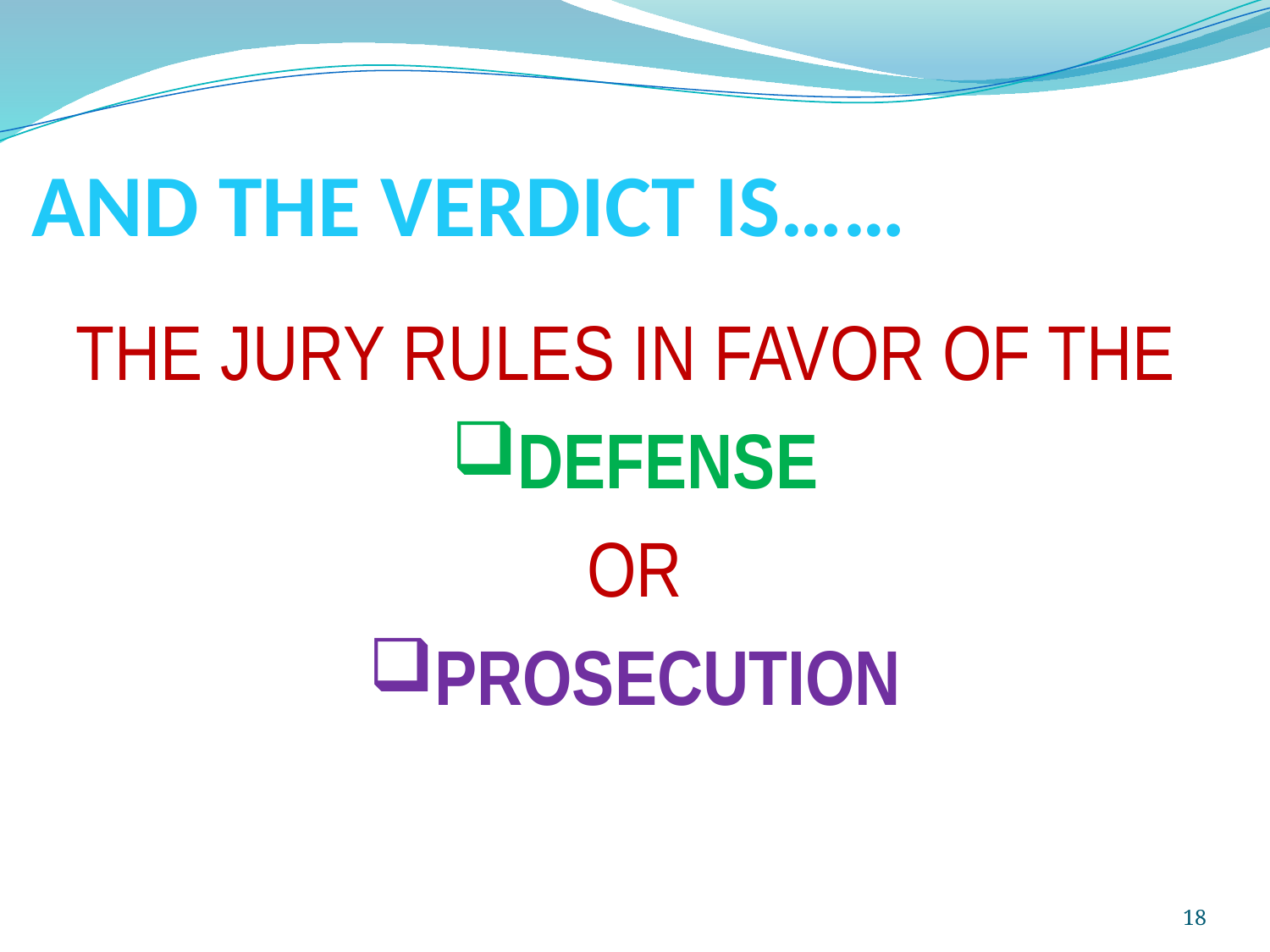

# AND THE VERDICT IS……
THE JURY RULES IN FAVOR OF THE
DEFENSE
OR
PROSECUTION

18